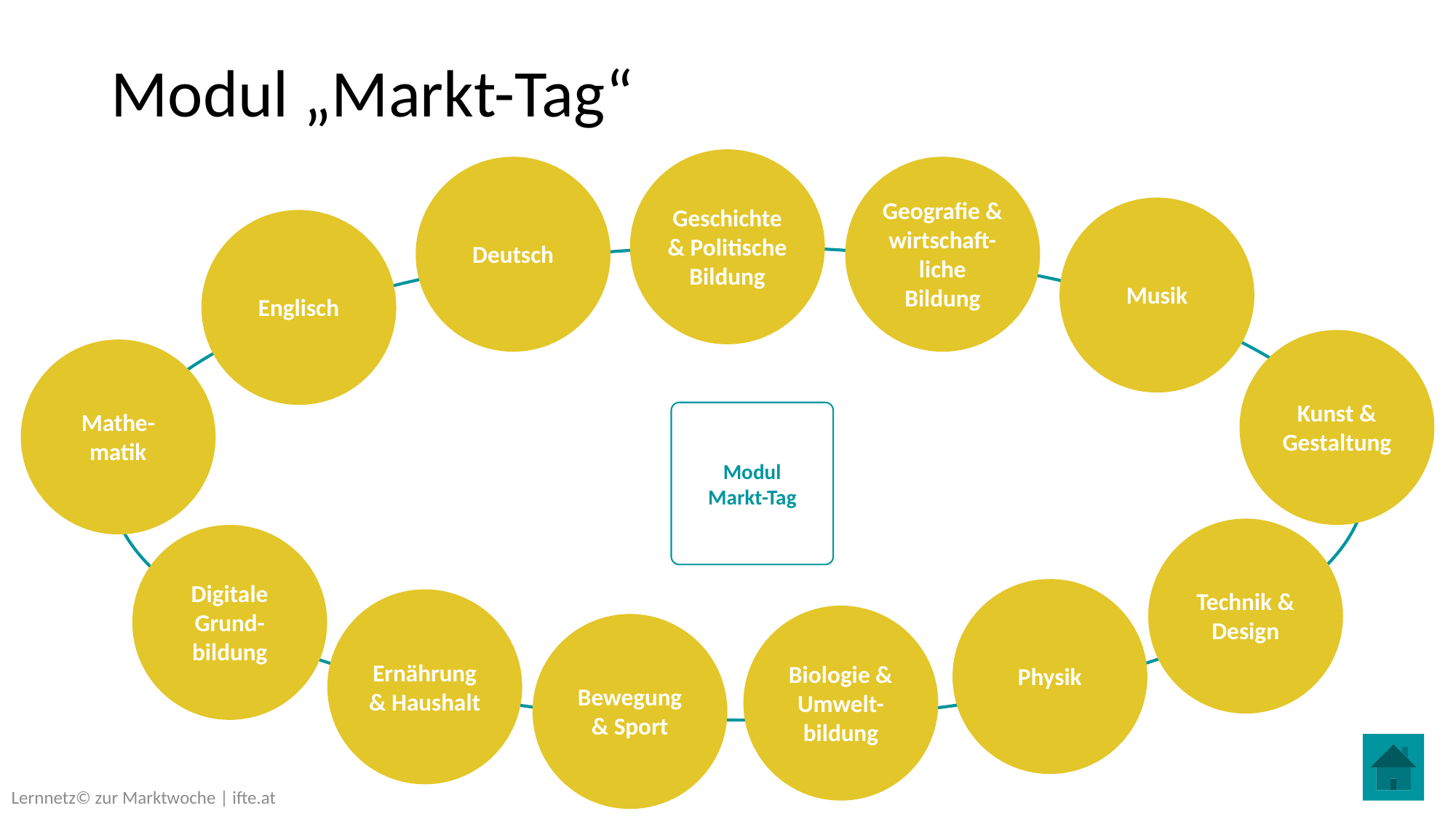

# Modul „Markt-Tag“
Geschichte & Politische Bildung
Deutsch
Geografie & wirtschaft-liche Bildung
Musik
Englisch

Kunst & Gestaltung
Mathe-matik
Modul
Markt-Tag
Technik & Design
Digitale Grund-bildung
Physik
Ernährung & Haushalt
Biologie & Umwelt-bildung
Bewegung & Sport

Lernnetz© zur Marktwoche | ifte.at